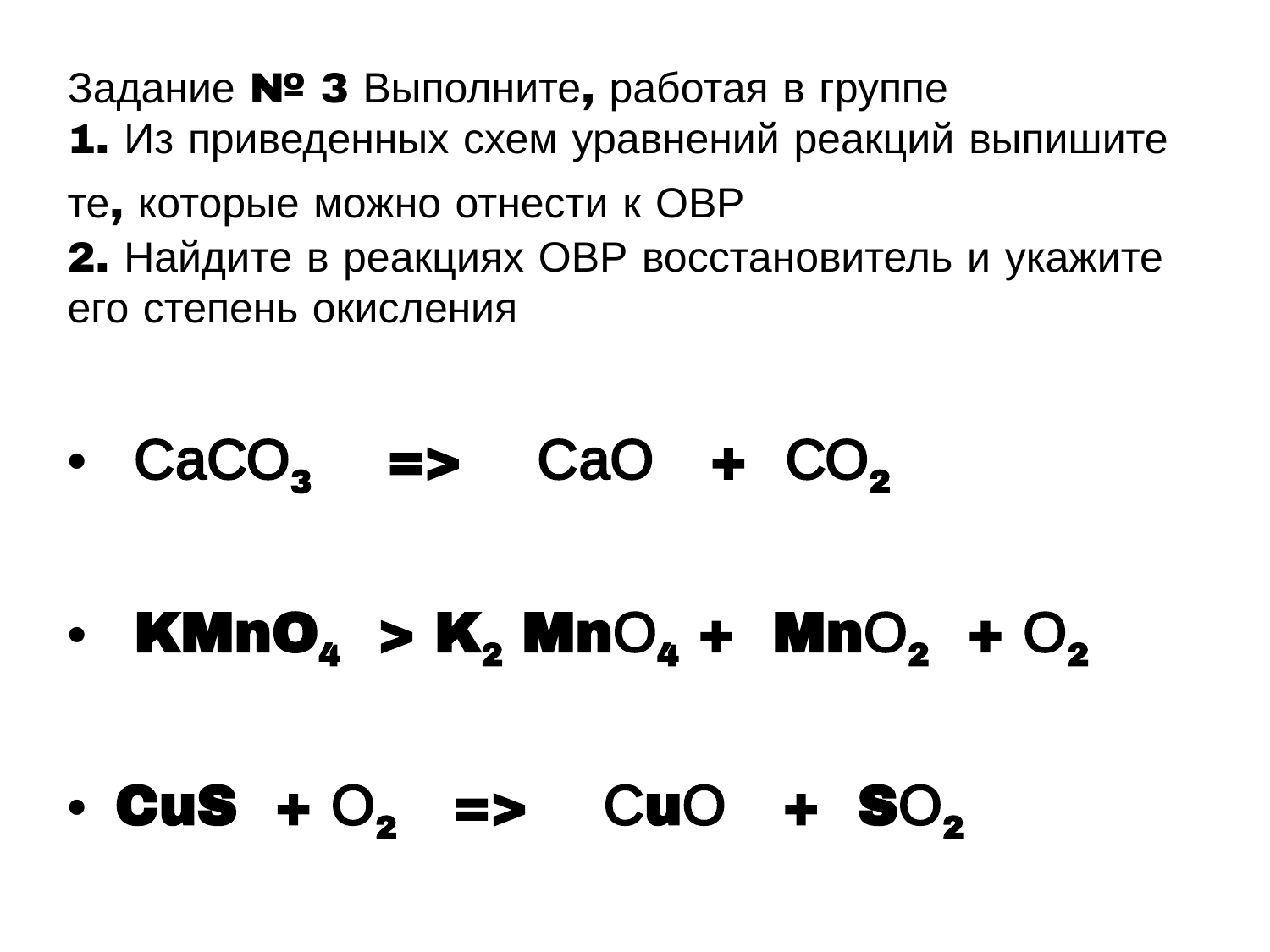

Задание № 3 Выполните, работая в группе
1. Из приведенных схем уравнений реакций выпишите  те, которые можно отнести к ОВР
2. Найдите в реакциях ОВР восстановитель и укажите его степень окисления
 СаСО3    =>    СаО   +  СО2

 KMnO4  > K2 MnО4 +  MnО2  + О2

CuS  + О2   =>    СuО   +  SО2